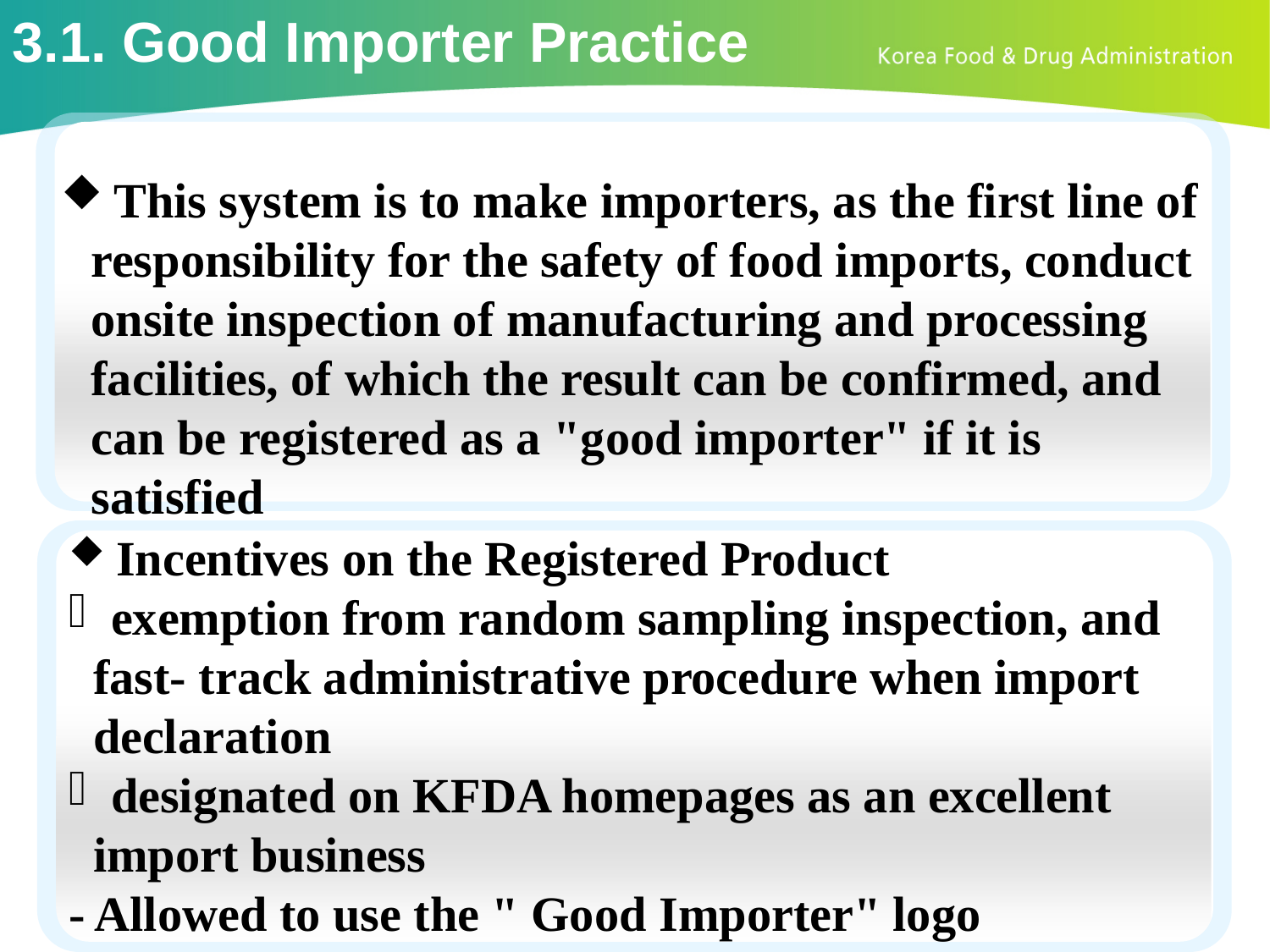

3.1. Good Importer Practice

 This system is to make importers, as the first line of responsibility for the safety of food imports, conduct onsite inspection of manufacturing and processing facilities, of which the result can be confirmed, and can be registered as a "good importer" if it is satisfied

 Incentives on the Registered Product
 exemption from random sampling inspection, and
  fast- track administrative procedure when import
  declaration
 designated on KFDA homepages as an excellent
  import business
- Allowed to use the " Good Importer" logo